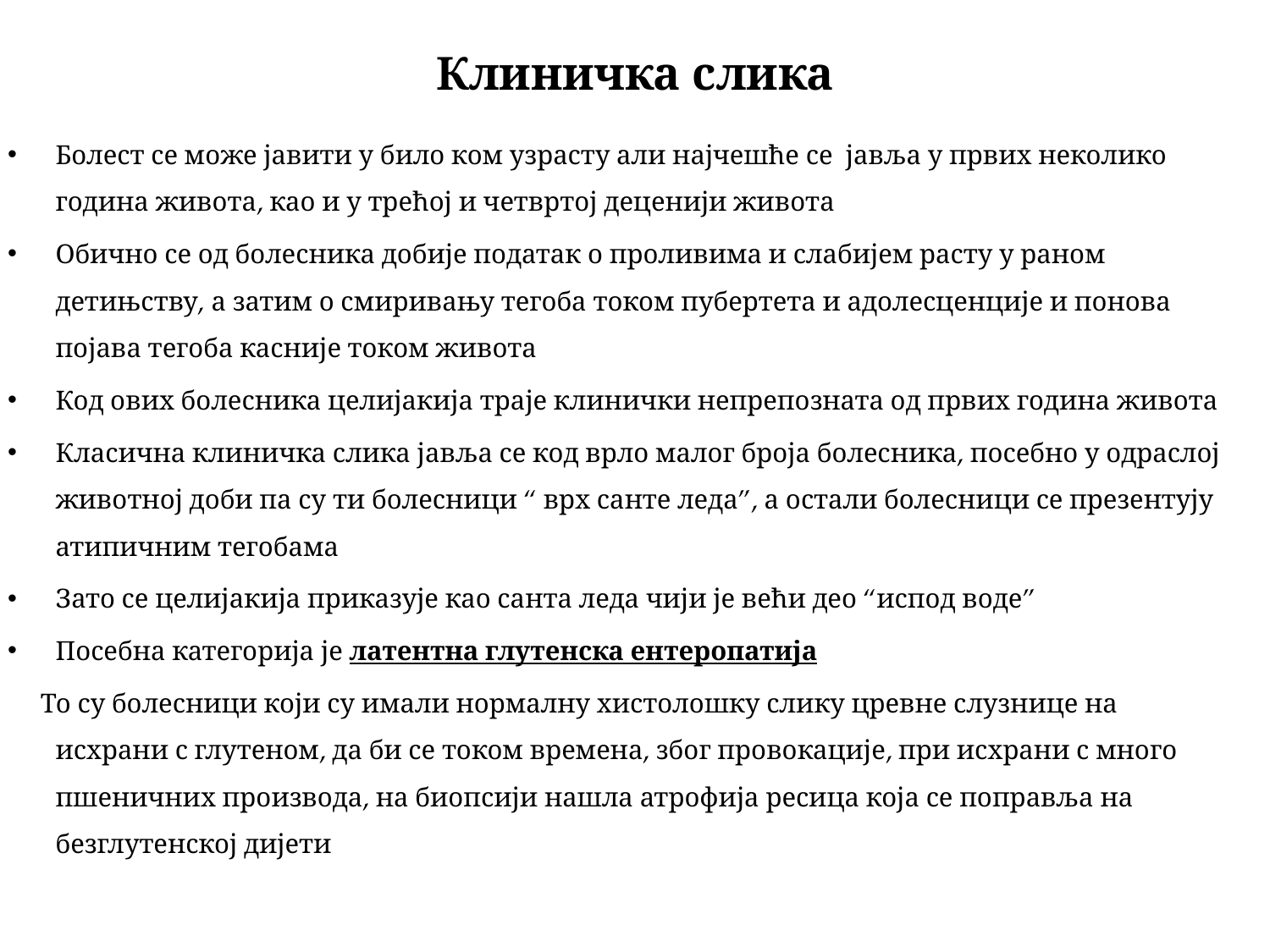

# Клиничка слика
Болест се може јавити у било ком узрасту али најчешће се  јавља у првих неколико година живота, као и у трећој и четвртој деценији живота
Обично се од болесника добије податак о проливима и слабијем расту у раном детињству, а затим о смиривању тегоба током пубертета и адолесценције и понова појава тегоба касније током живота
Код ових болесника целијакија траје клинички непрепозната од првих година живота
Класична клиничка слика јавља се код врло малог броја болесника, посебно у одраслој животној доби па су ти болесници “ врх санте леда”, а остали болесници се презентују атипичним тегобама
Зато се целијакија приказује као санта леда чији је већи део “испод воде”
Посебна категорија је латентна глутенска ентеропатија
     То су болесници који су имали нормалну хистолошку слику цревне слузнице на исхрани с глутеном, да би се током времена, због провокације, при исхрани с много пшеничних производа, на биопсији нашла атрофија ресица која се поправља на безглутенској дијети